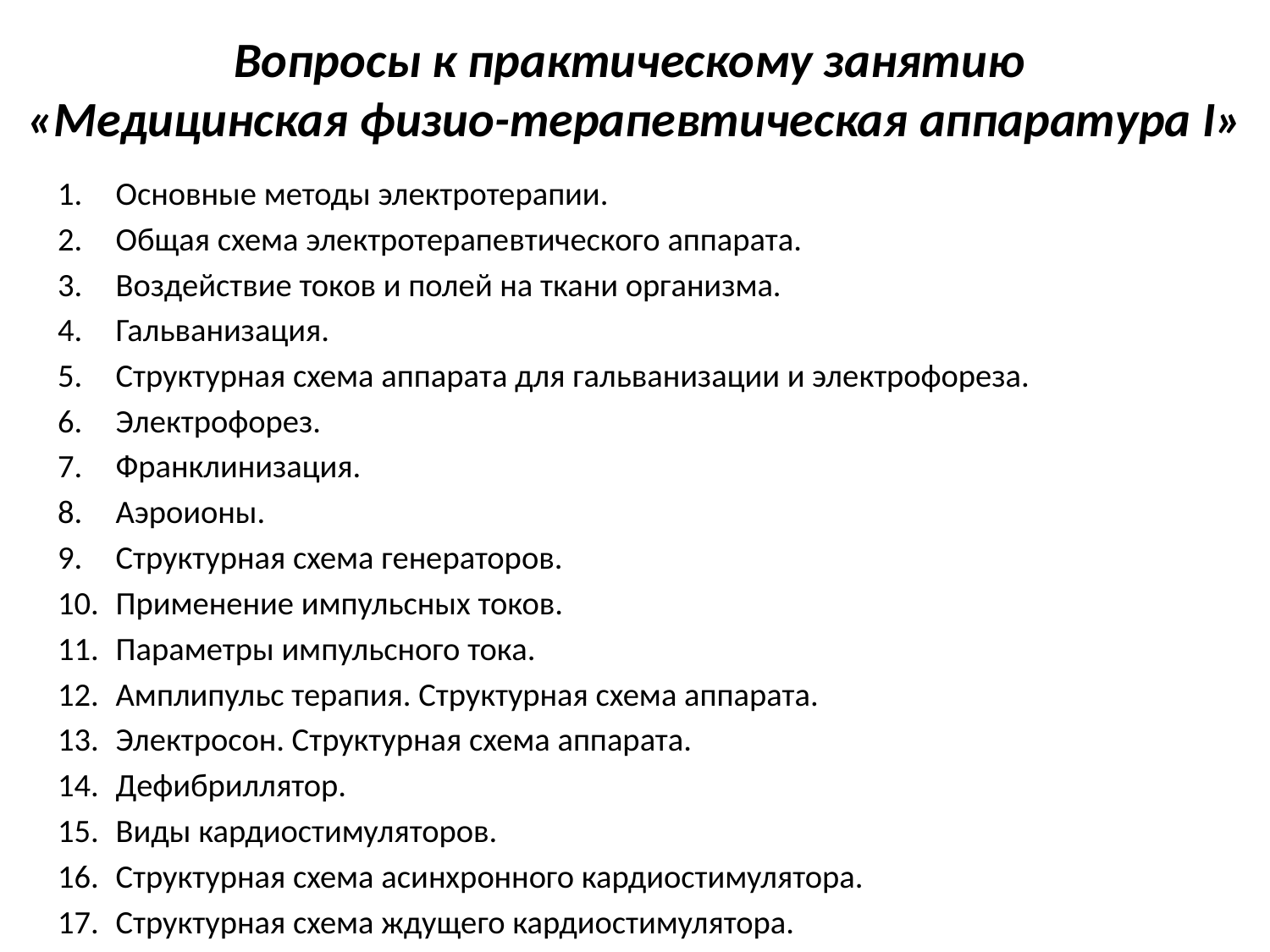

# Вопросы к практическому занятию «Медицинская физио-терапевтическая аппаратура I»
Основные методы электротерапии.
Общая схема электротерапевтического аппарата.
Воздействие токов и полей на ткани организма.
Гальванизация.
Структурная схема аппарата для гальванизации и электрофореза.
Электрофорез.
Франклинизация.
Аэроионы.
Структурная схема генераторов.
Применение импульсных токов.
Параметры импульсного тока.
Амплипульс терапия. Структурная схема аппарата.
Электросон. Структурная схема аппарата.
Дефибриллятор.
Виды кардиостимуляторов.
Структурная схема асинхронного кардиостимулятора.
Структурная схема ждущего кардиостимулятора.